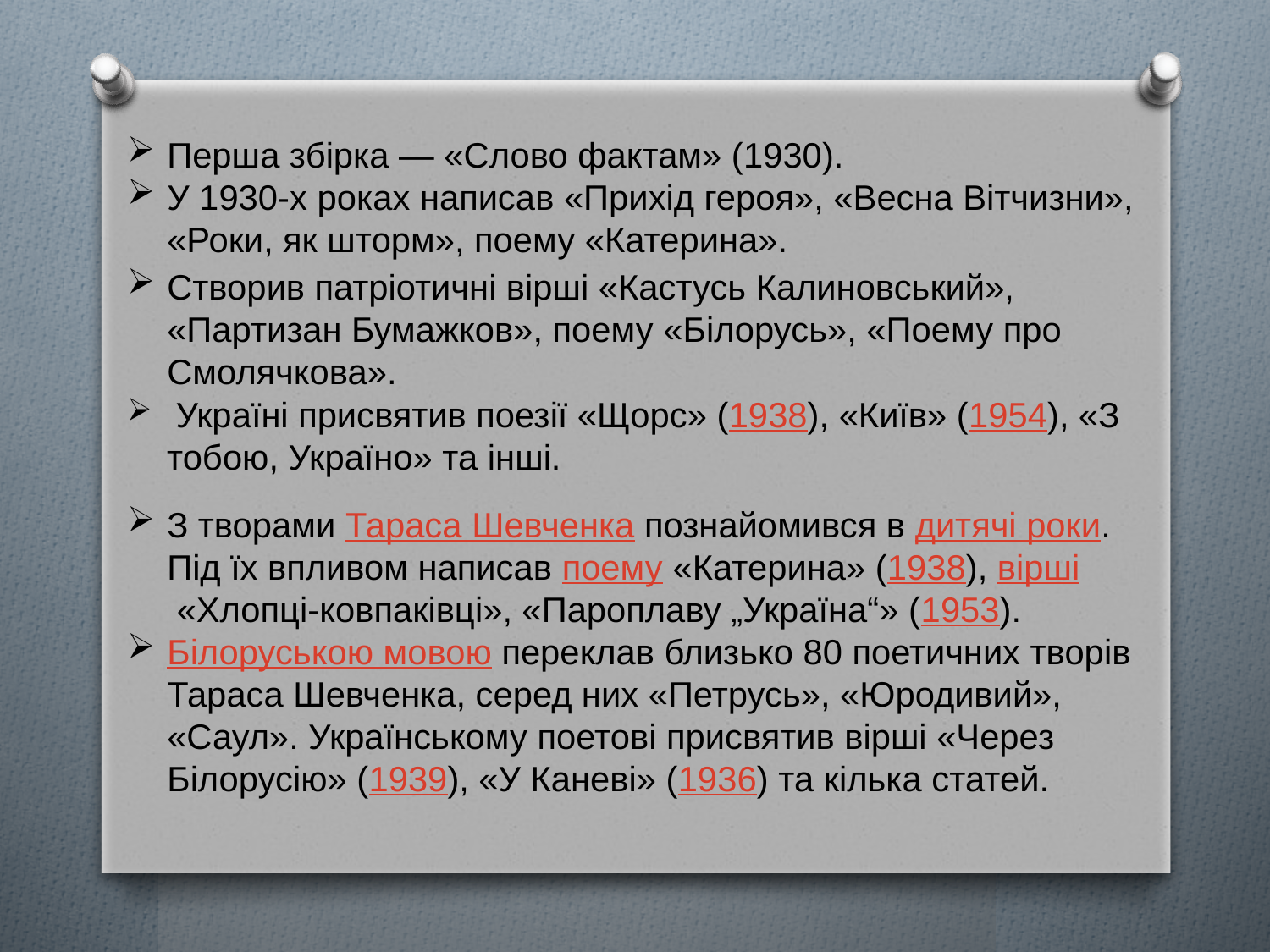

Перша збірка — «Слово фактам» (1930).
У 1930-х роках написав «Прихід героя», «Весна Вітчизни», «Роки, як шторм», поему «Катерина».
Створив патріотичні вірші «Кастусь Калиновський», «Партизан Бумажков», поему «Білорусь», «Поему про Смолячкова».
 Україні присвятив поезії «Щорс» (1938), «Київ» (1954), «З тобою, Україно» та інші.
З творами Тараса Шевченка познайомився в дитячі роки. Під їх впливом написав поему «Катерина» (1938), вірші «Хлопці-ковпаківці», «Пароплаву „Україна“» (1953).
Білоруською мовою переклав близько 80 поетичних творів Тараса Шевченка, серед них «Петрусь», «Юродивий», «Саул». Українському поетові присвятив вірші «Через Білорусію» (1939), «У Каневі» (1936) та кілька статей.